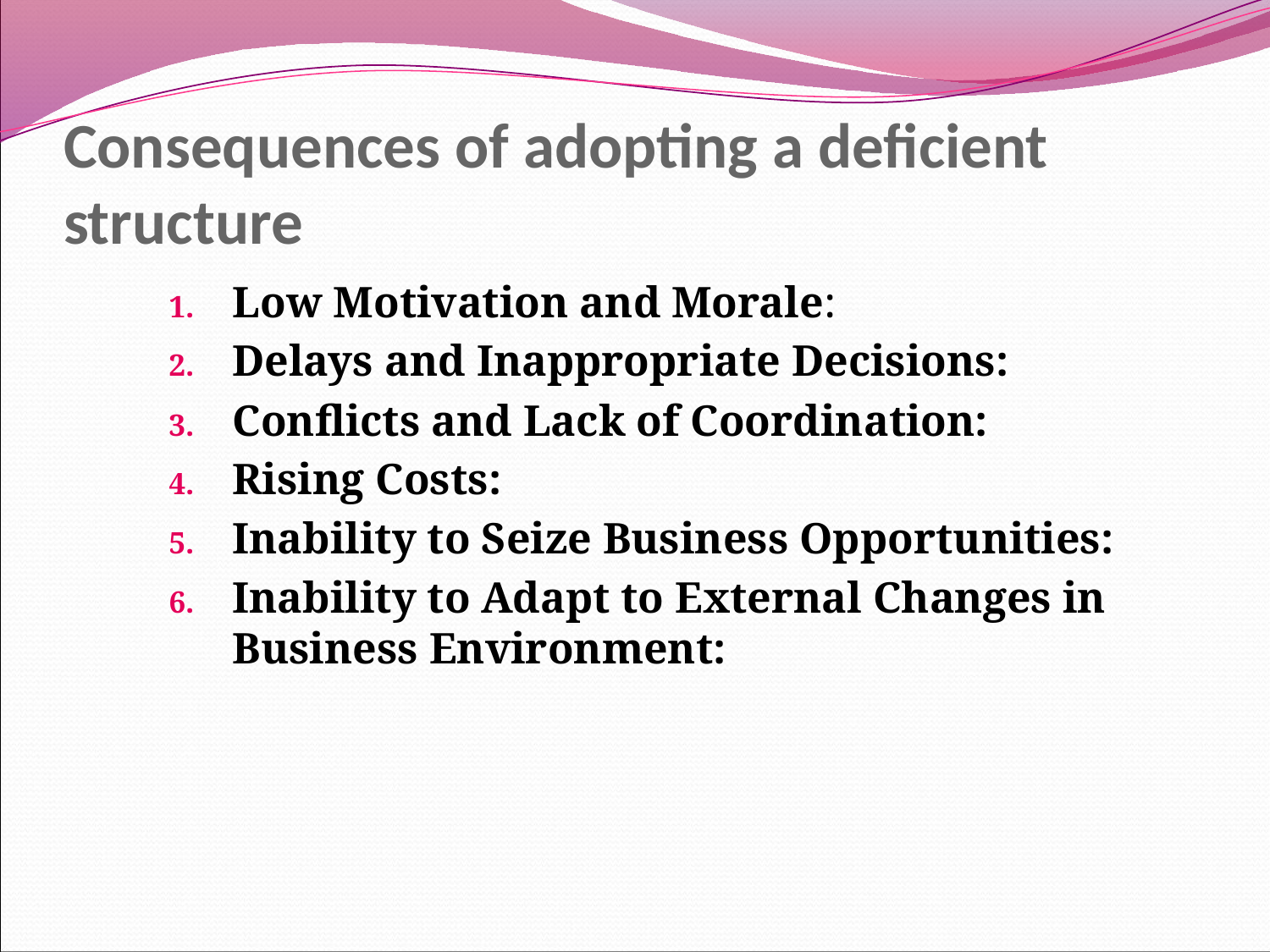

# Consequences of adopting a deficient structure
Low Motivation and Morale:
Delays and Inappropriate Decisions:
Conflicts and Lack of Coordination:
Rising Costs:
Inability to Seize Business Opportunities:
Inability to Adapt to External Changes in Business Environment: